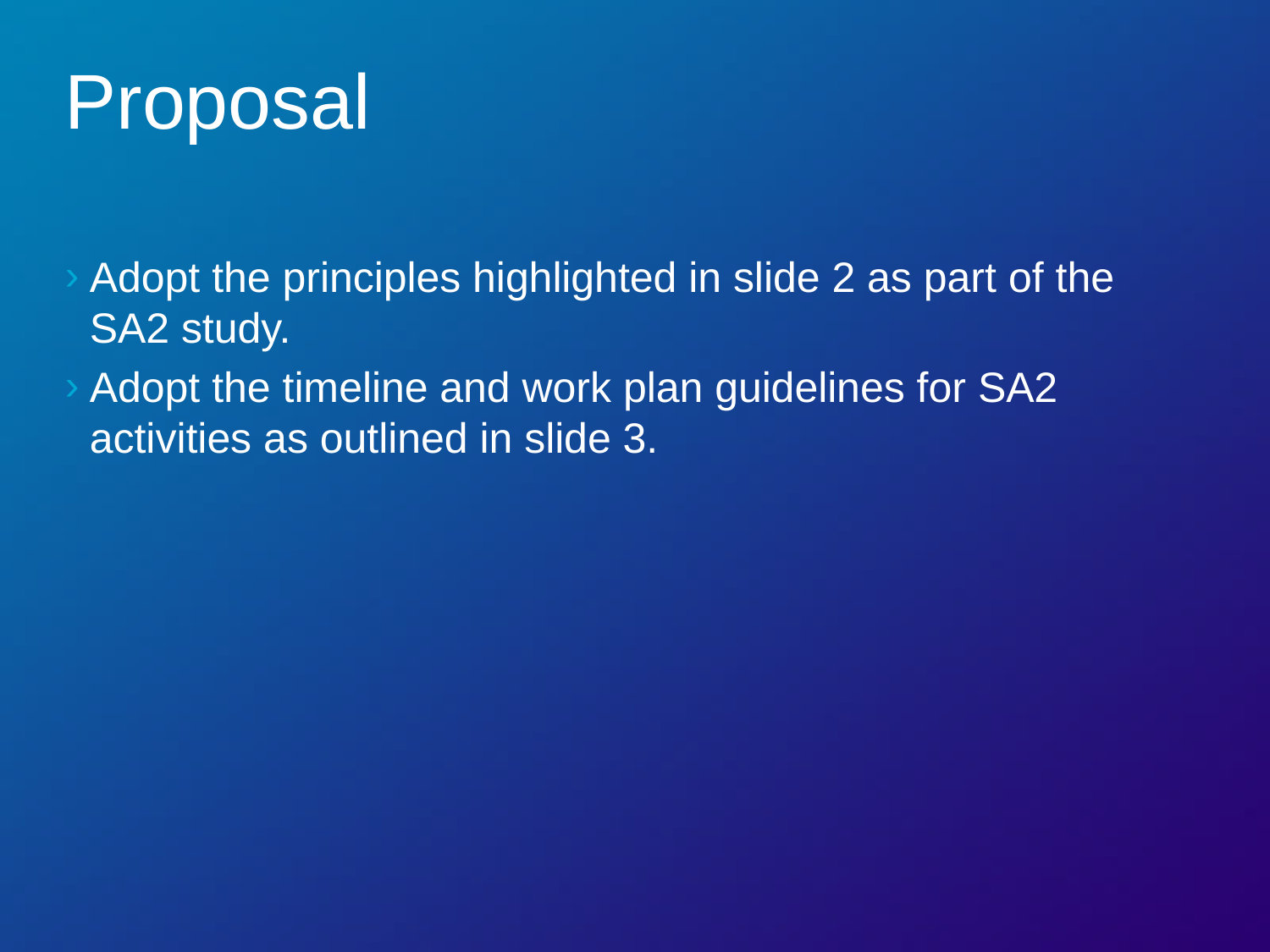

# Proposal
Adopt the principles highlighted in slide 2 as part of the SA2 study.
Adopt the timeline and work plan guidelines for SA2 activities as outlined in slide 3.